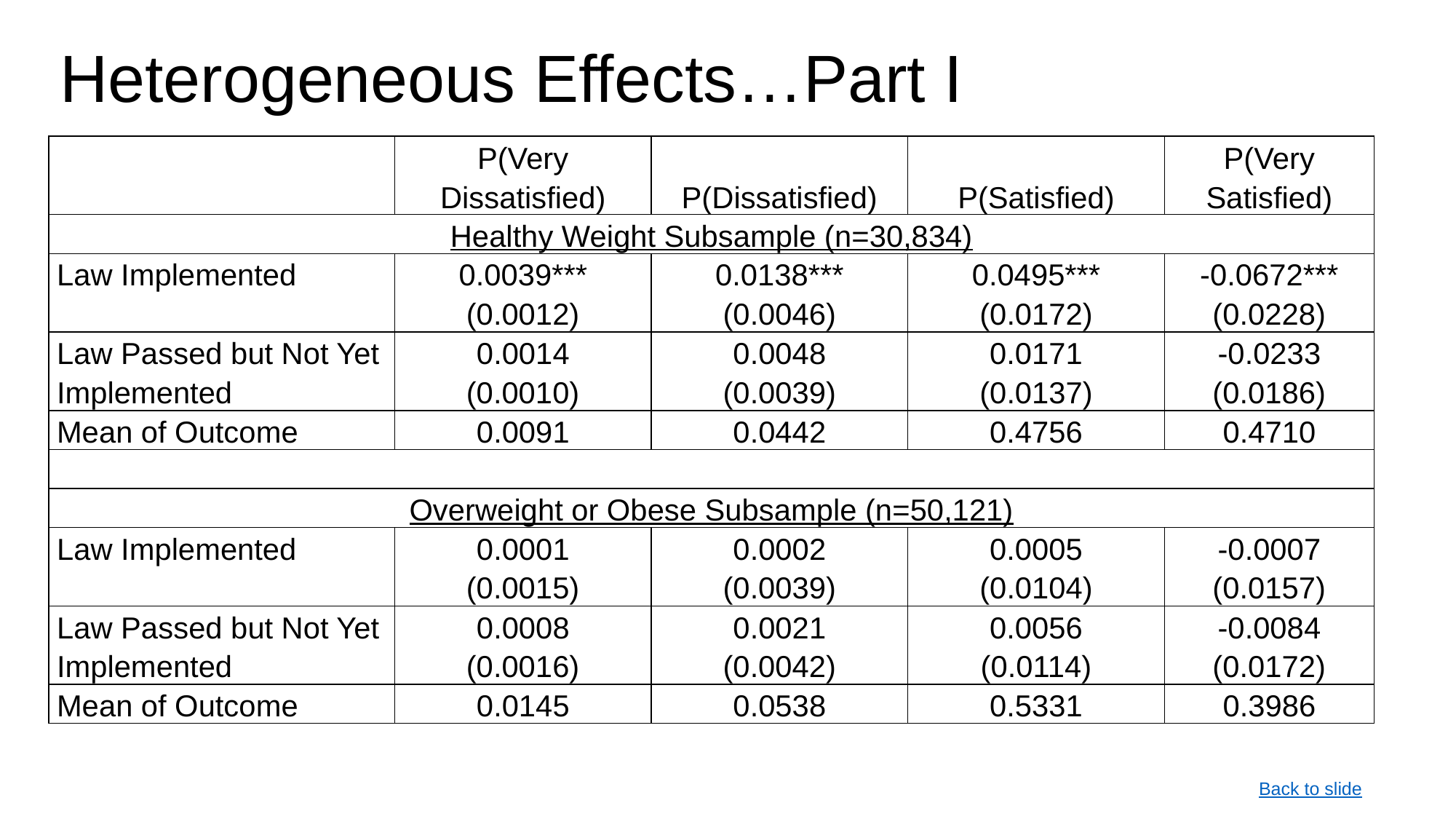

# Heterogeneous Effects…Part I
|  | P(Very Dissatisfied) | P(Dissatisfied) | P(Satisfied) | P(Very Satisfied) |
| --- | --- | --- | --- | --- |
| Healthy Weight Subsample (n=30,834) |  |  |  |  |
| Law Implemented | 0.0039\*\*\* (0.0012) | 0.0138\*\*\* (0.0046) | 0.0495\*\*\* (0.0172) | -0.0672\*\*\* (0.0228) |
| Law Passed but Not Yet Implemented | 0.0014 (0.0010) | 0.0048 (0.0039) | 0.0171 (0.0137) | -0.0233 (0.0186) |
| Mean of Outcome | 0.0091 | 0.0442 | 0.4756 | 0.4710 |
|  |  |  |  |  |
| Overweight or Obese Subsample (n=50,121) |  |  |  |  |
| Law Implemented | 0.0001 (0.0015) | 0.0002 (0.0039) | 0.0005 (0.0104) | -0.0007 (0.0157) |
| Law Passed but Not Yet Implemented | 0.0008 (0.0016) | 0.0021 (0.0042) | 0.0056 (0.0114) | -0.0084 (0.0172) |
| Mean of Outcome | 0.0145 | 0.0538 | 0.5331 | 0.3986 |
Back to slide